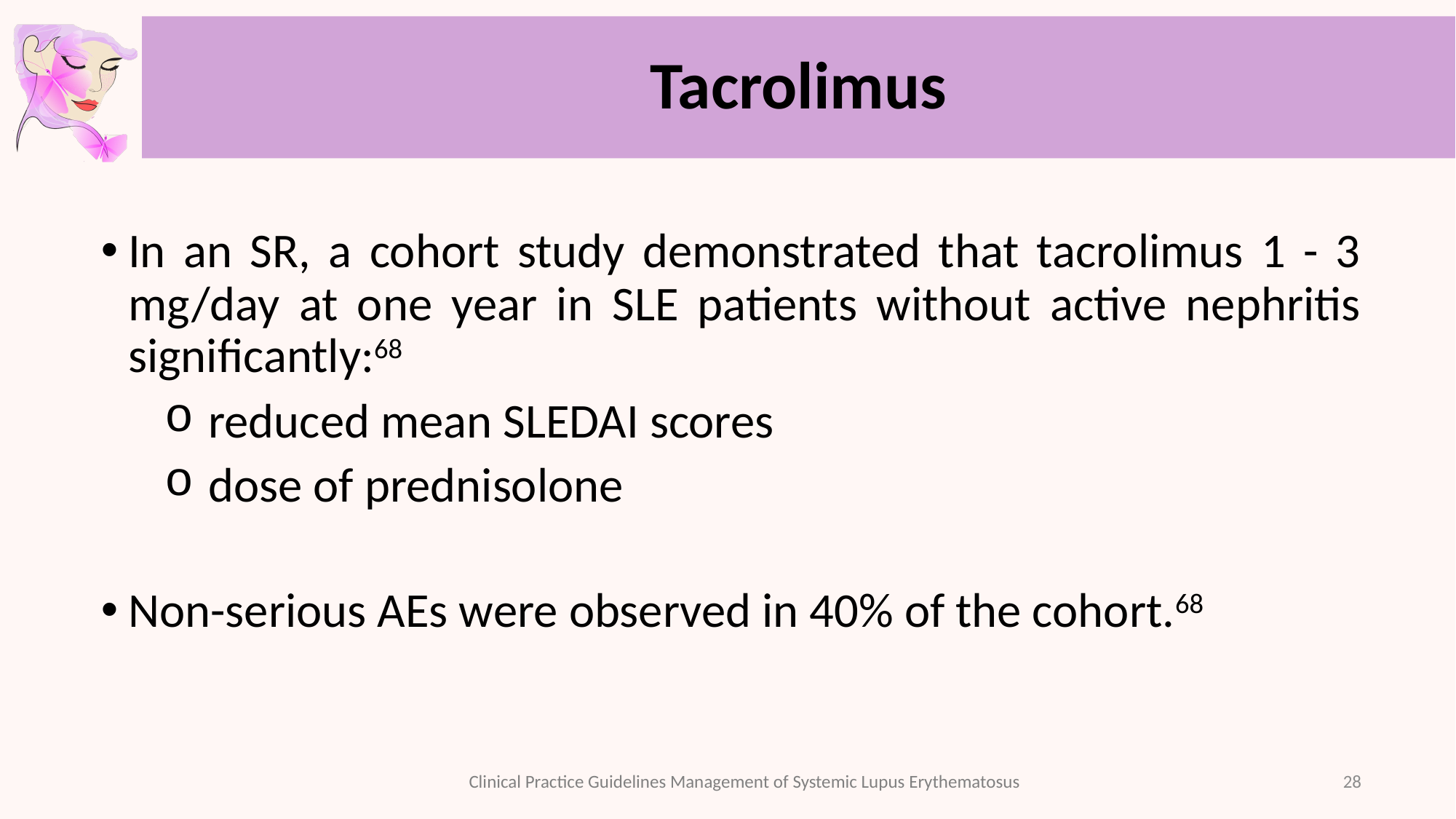

# Tacrolimus
In an SR, a cohort study demonstrated that tacrolimus 1 - 3 mg/day at one year in SLE patients without active nephritis significantly:68
reduced mean SLEDAI scores
dose of prednisolone

Non-serious AEs were observed in 40% of the cohort.68
28